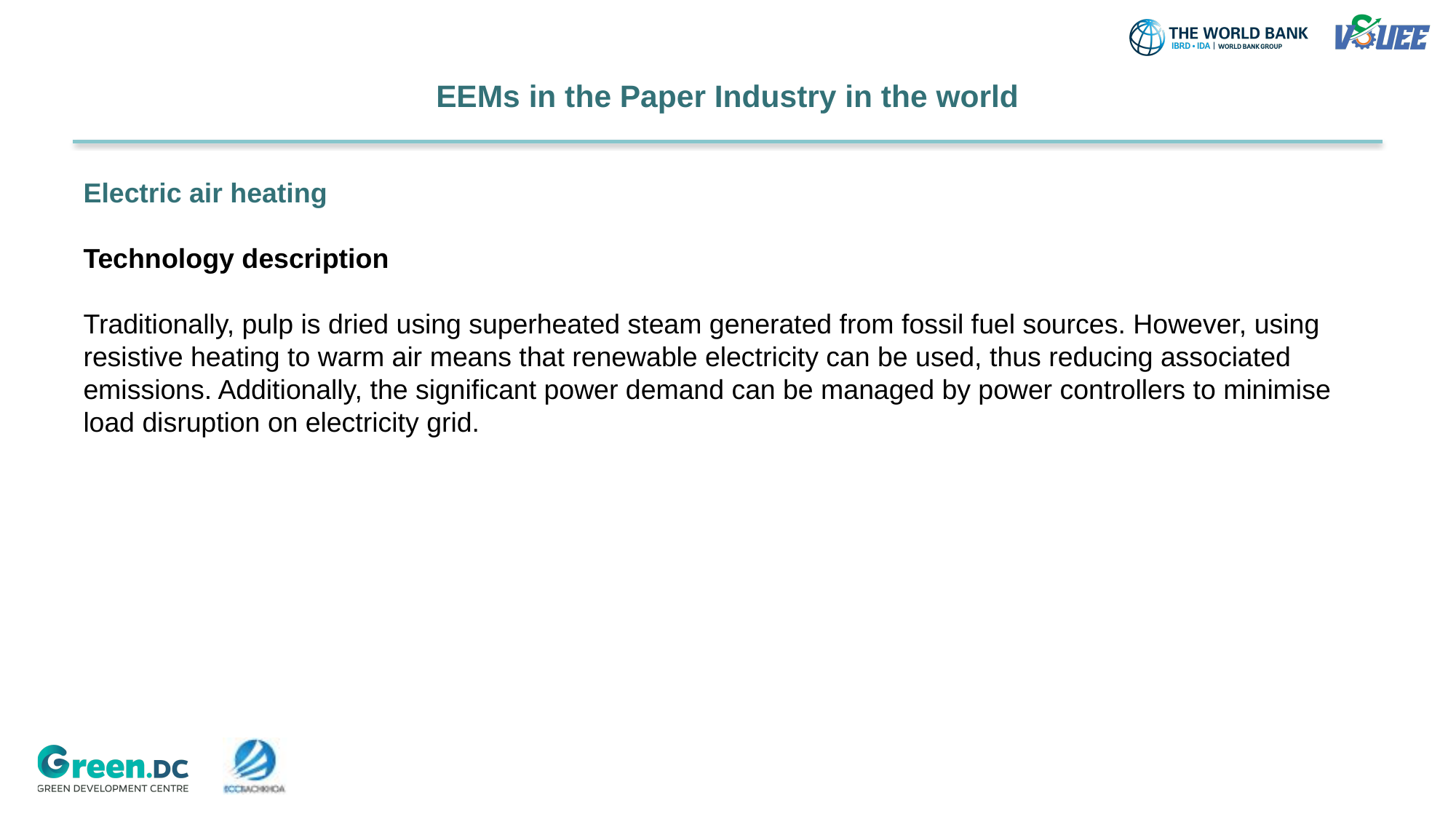

# EEMs in the Paper Industry in the world
Electric air heating
Technology description

Traditionally, pulp is dried using superheated steam generated from fossil fuel sources. However, using resistive heating to warm air means that renewable electricity can be used, thus reducing associated emissions. Additionally, the significant power demand can be managed by power controllers to minimise load disruption on electricity grid.